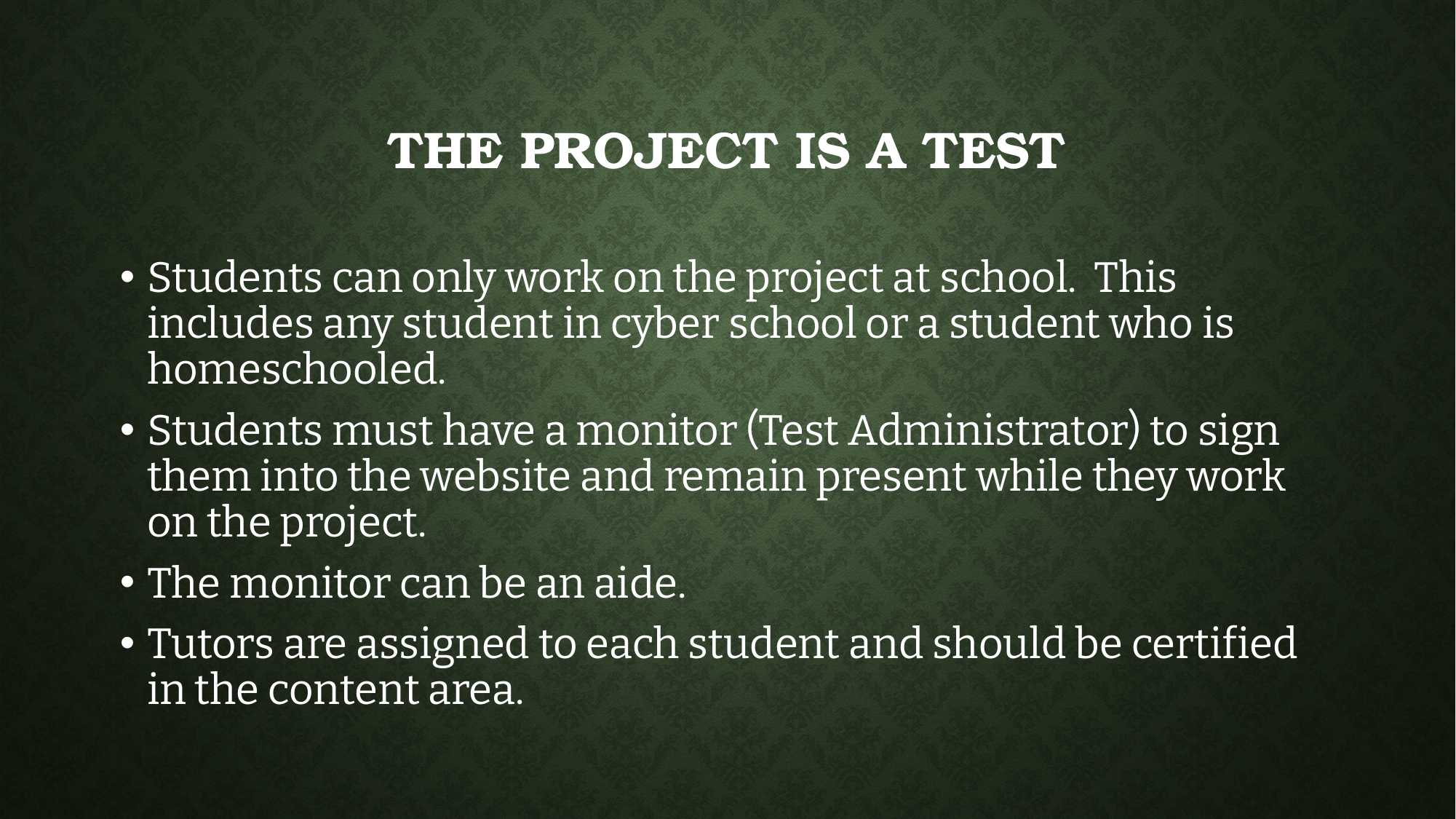

# The Project is a Test
Students can only work on the project at school.  This includes any student in cyber school or a student who is homeschooled.
Students must have a monitor (Test Administrator) to sign them into the website and remain present while they work on the project.
The monitor can be an aide.
Tutors are assigned to each student and should be certified in the content area.